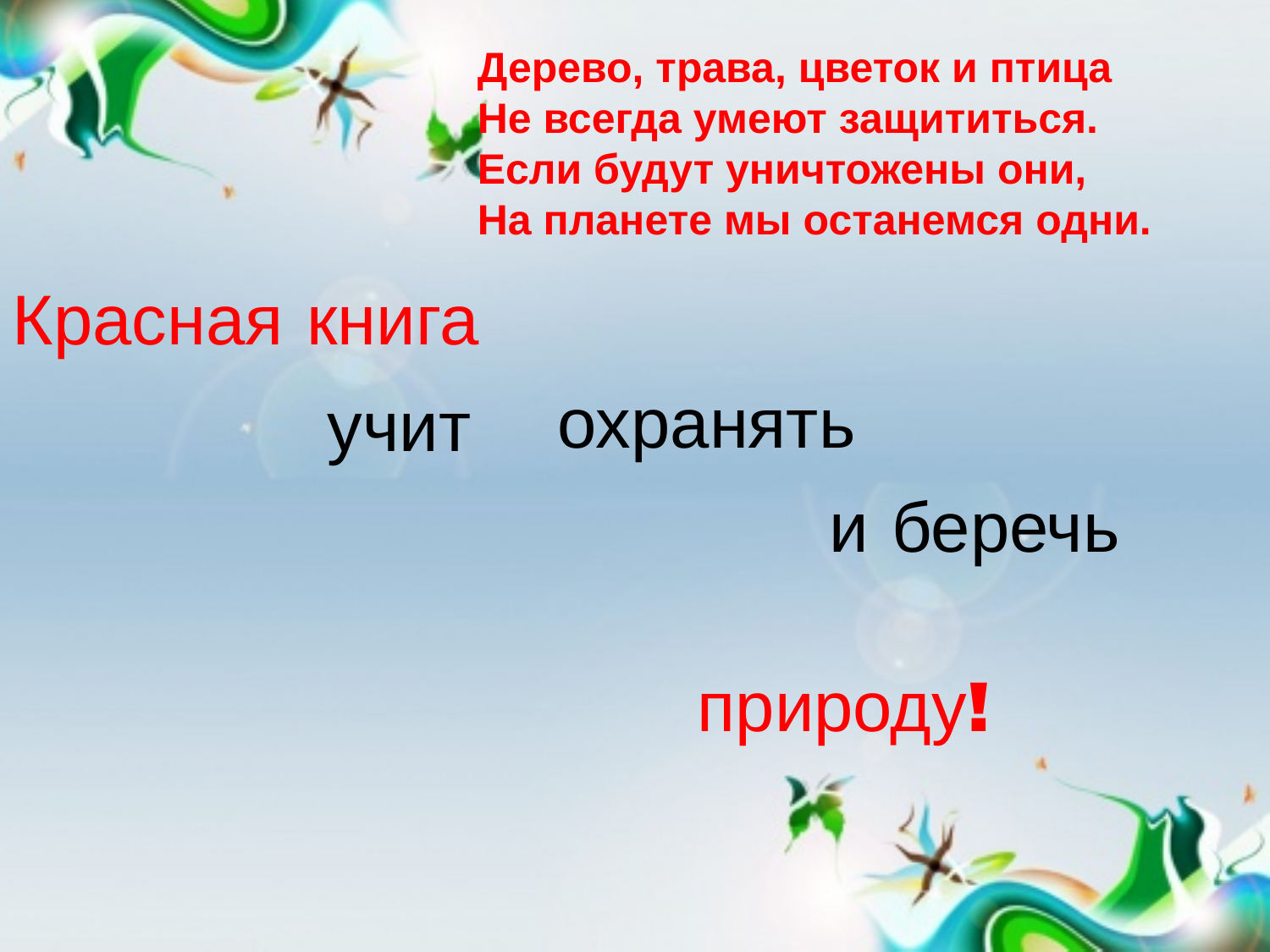

Дерево, трава, цветок и птица
Не всегда умеют защититься.
Если будут уничтожены они,
На планете мы останемся одни.

Красная книга
охранять
учит
и беречь
природу!